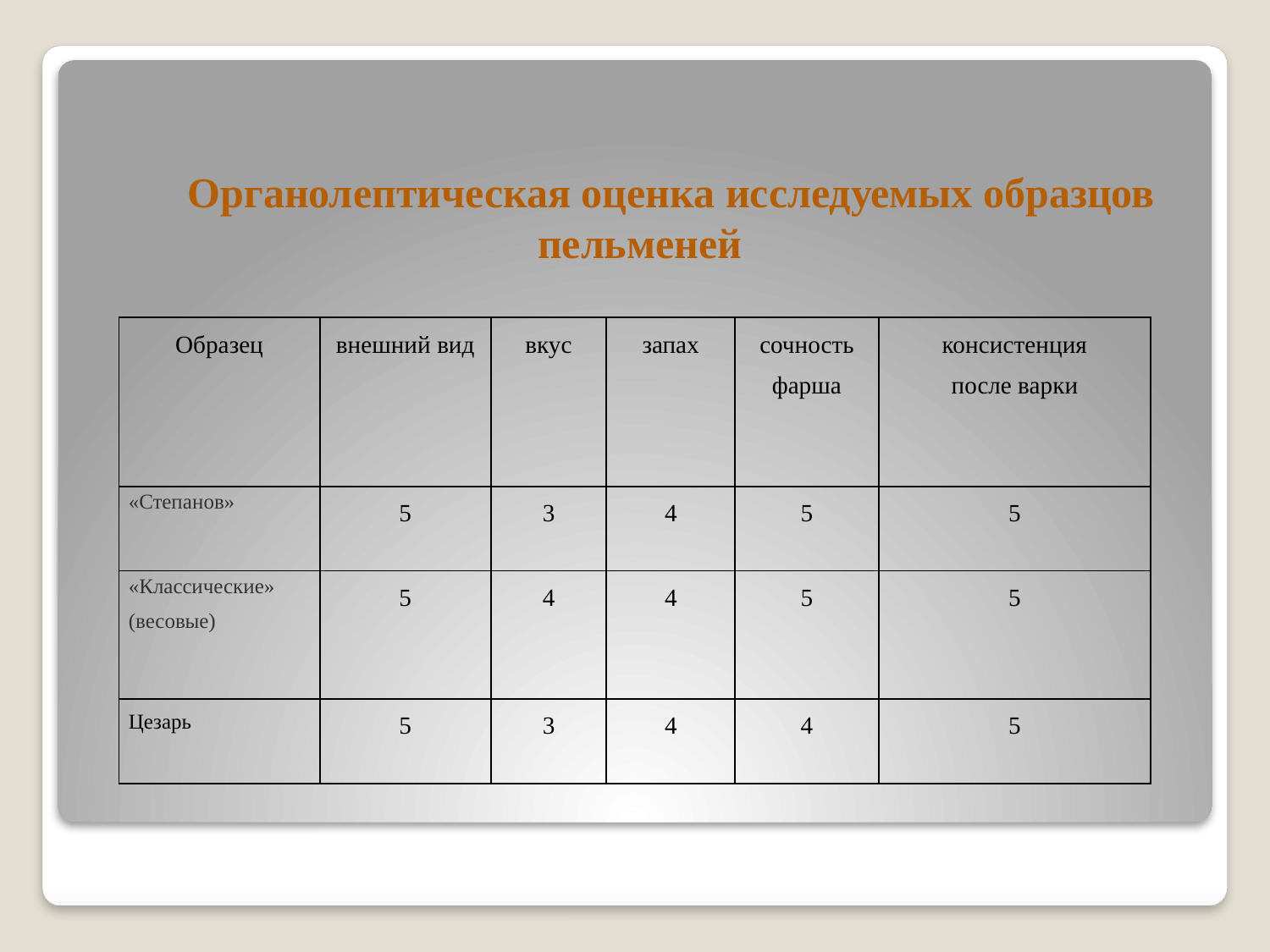

Органолептическая оценка исследуемых образцов пельменей
| Образец | внешний вид | вкус | запах | сочность фарша | консистенция после варки |
| --- | --- | --- | --- | --- | --- |
| «Степанов» | 5 | 3 | 4 | 5 | 5 |
| «Классические» (весовые) | 5 | 4 | 4 | 5 | 5 |
| Цезарь | 5 | 3 | 4 | 4 | 5 |
#